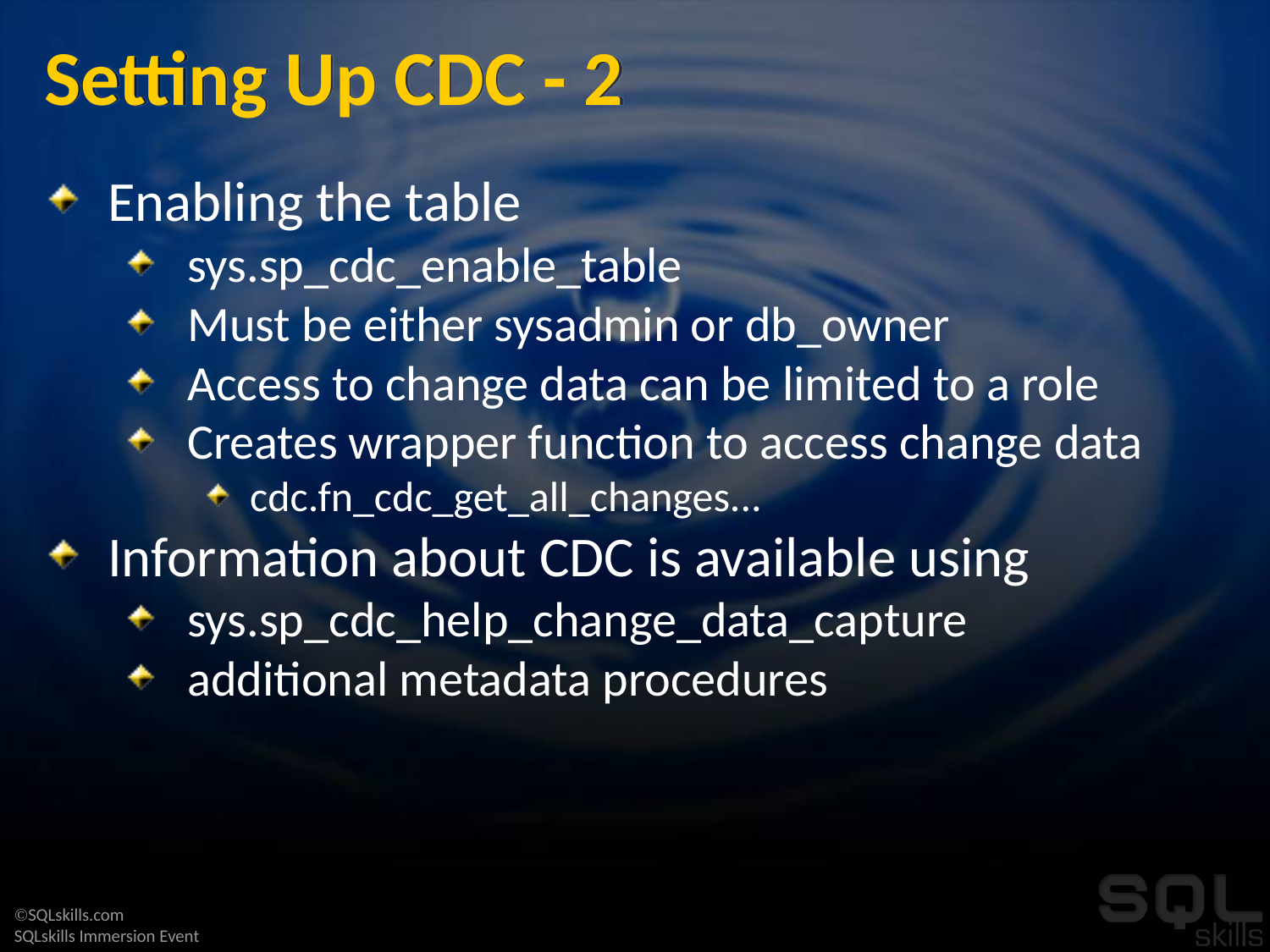

# Setting Up CDC - 2
Enabling the table
sys.sp_cdc_enable_table
Must be either sysadmin or db_owner
Access to change data can be limited to a role
Creates wrapper function to access change data
cdc.fn_cdc_get_all_changes...
Information about CDC is available using
sys.sp_cdc_help_change_data_capture
additional metadata procedures